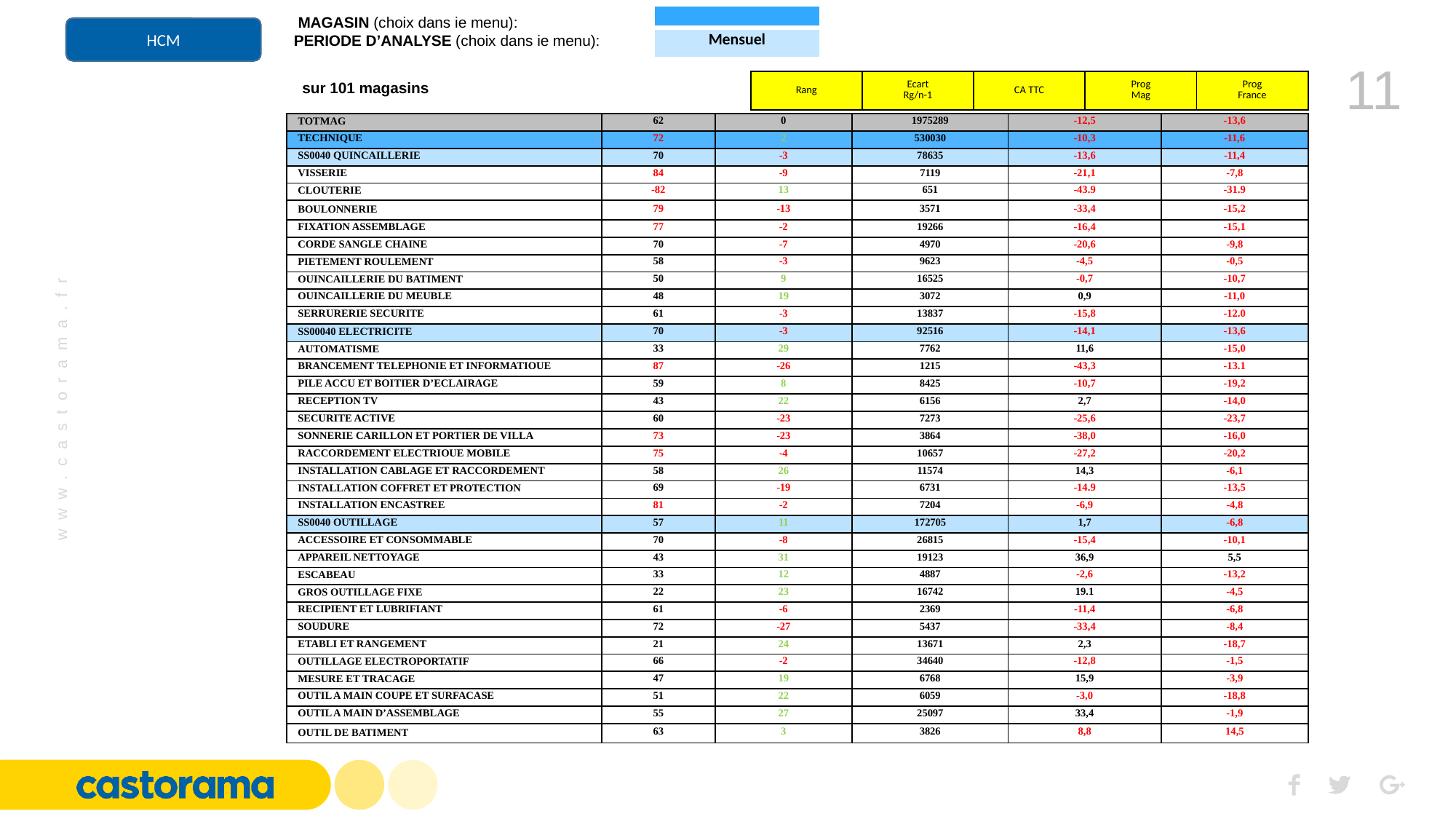

|  |
| --- |
| Mensuel |
 MAGASIN (choix dans ie menu):
PERIODE D’ANALYSE (choix dans ie menu):

HCM
| Rang | Ecart Rg/n-1 | CA TTC | Prog Mag | Prog France |
| --- | --- | --- | --- | --- |
 sur 101 magasins
| TOTMAG | 62 | 0 | 1975289 | -12,5 | -13,6 |
| --- | --- | --- | --- | --- | --- |
| TECHNIQUE | 72 | 2 | 530030 | -10,3 | -11,6 |
| SS0040 QUINCAILLERIE | 70 | -3 | 78635 | -13,6 | -11,4 |
| VISSERIE | 84 | -9 | 7119 | -21,1 | -7,8 |
| CLOUTERIE | -82 | 13 | 651 | -43.9 | -31.9 |
| BOULONNERIE | 79 | -13 | 3571 | -33,4 | -15,2 |
| FIXATION ASSEMBLAGE | 77 | -2 | 19266 | -16,4 | -15,1 |
| CORDE SANGLE CHAINE | 70 | -7 | 4970 | -20,6 | -9,8 |
| PIETEMENT ROULEMENT | 58 | -3 | 9623 | -4,5 | -0,5 |
| OUINCAILLERIE DU BATIMENT | 50 | 9 | 16525 | -0,7 | -10,7 |
| OUINCAILLERIE DU MEUBLE | 48 | 19 | 3072 | 0,9 | -11,0 |
| SERRURERIE SECURITE | 61 | -3 | 13837 | -15,8 | -12.0 |
| SS00040 ELECTRICITE | 70 | -3 | 92516 | -14,1 | -13,6 |
| AUTOMATISME | 33 | 29 | 7762 | 11,6 | -15,0 |
| BRANCEMENT TELEPHONIE ET INFORMATIOUE | 87 | -26 | 1215 | -43,3 | -13.1 |
| PILE ACCU ET BOITIER D’ECLAIRAGE | 59 | 8 | 8425 | -10,7 | -19,2 |
| RECEPTION TV | 43 | 22 | 6156 | 2,7 | -14,0 |
| SECURITE ACTIVE | 60 | -23 | 7273 | -25,6 | -23,7 |
| SONNERIE CARILLON ET PORTIER DE VILLA | 73 | -23 | 3864 | -38,0 | -16,0 |
| RACCORDEMENT ELECTRIOUE MOBILE | 75 | -4 | 10657 | -27,2 | -20,2 |
| INSTALLATION CABLAGE ET RACCORDEMENT | 58 | 26 | 11574 | 14,3 | -6,1 |
| INSTALLATION COFFRET ET PROTECTION | 69 | -19 | 6731 | -14.9 | -13,5 |
| INSTALLATION ENCASTREE | 81 | -2 | 7204 | -6,9 | -4,8 |
| SS0040 OUTILLAGE | 57 | 11 | 172705 | 1,7 | -6,8 |
| ACCESSOIRE ET CONSOMMABLE | 70 | -8 | 26815 | -15,4 | -10,1 |
| APPAREIL NETTOYAGE | 43 | 31 | 19123 | 36,9 | 5,5 |
| ESCABEAU | 33 | 12 | 4887 | -2,6 | -13,2 |
| GROS OUTILLAGE FIXE | 22 | 23 | 16742 | 19.1 | -4,5 |
| RECIPIENT ET LUBRIFIANT | 61 | -6 | 2369 | -11,4 | -6,8 |
| SOUDURE | 72 | -27 | 5437 | -33,4 | -8,4 |
| ETABLI ET RANGEMENT | 21 | 24 | 13671 | 2,3 | -18,7 |
| OUTILLAGE ELECTROPORTATIF | 66 | -2 | 34640 | -12,8 | -1,5 |
| MESURE ET TRACAGE | 47 | 19 | 6768 | 15,9 | -3,9 |
| OUTIL A MAIN COUPE ET SURFACASE | 51 | 22 | 6059 | -3,0 | -18,8 |
| OUTIL A MAIN D’ASSEMBLAGE | 55 | 27 | 25097 | 33,4 | -1,9 |
| OUTIL DE BATIMENT | 63 | 3 | 3826 | 8,8 | 14,5 |